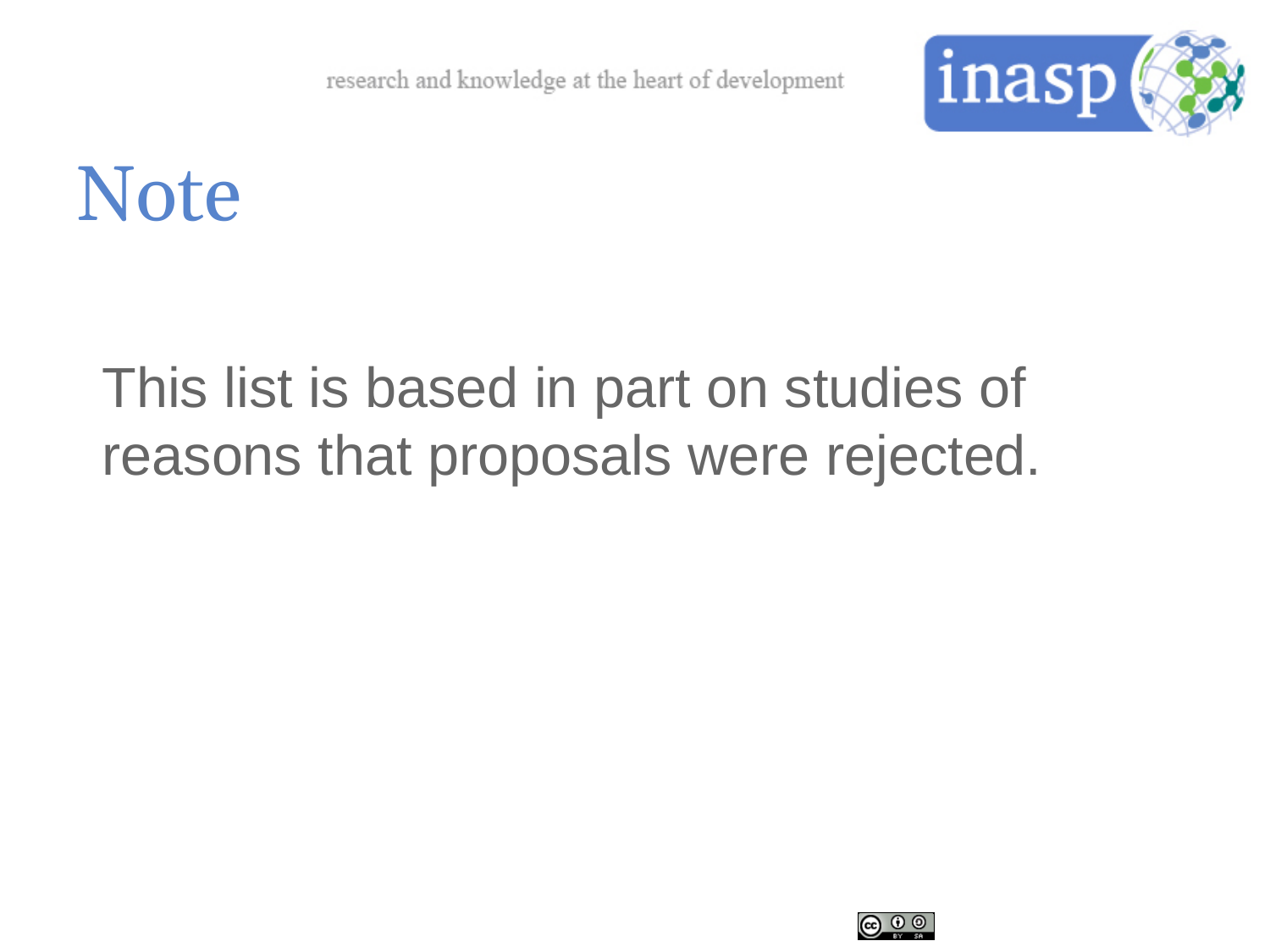

# Note

This list is based in part on studies of reasons that proposals were rejected.